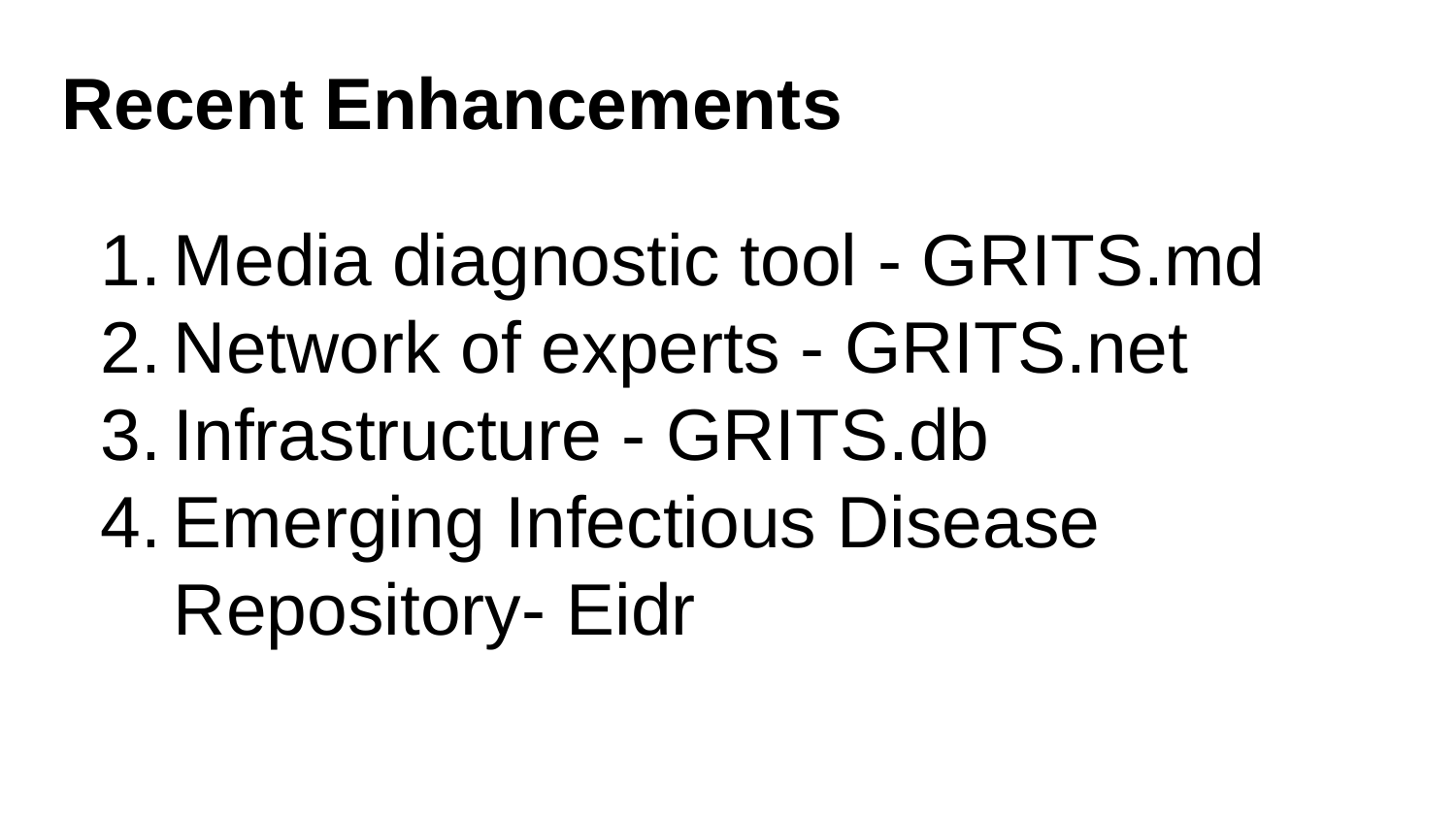

Recent Enhancements
Media diagnostic tool - GRITS.md
Network of experts - GRITS.net
Infrastructure - GRITS.db
Emerging Infectious Disease Repository- Eidr